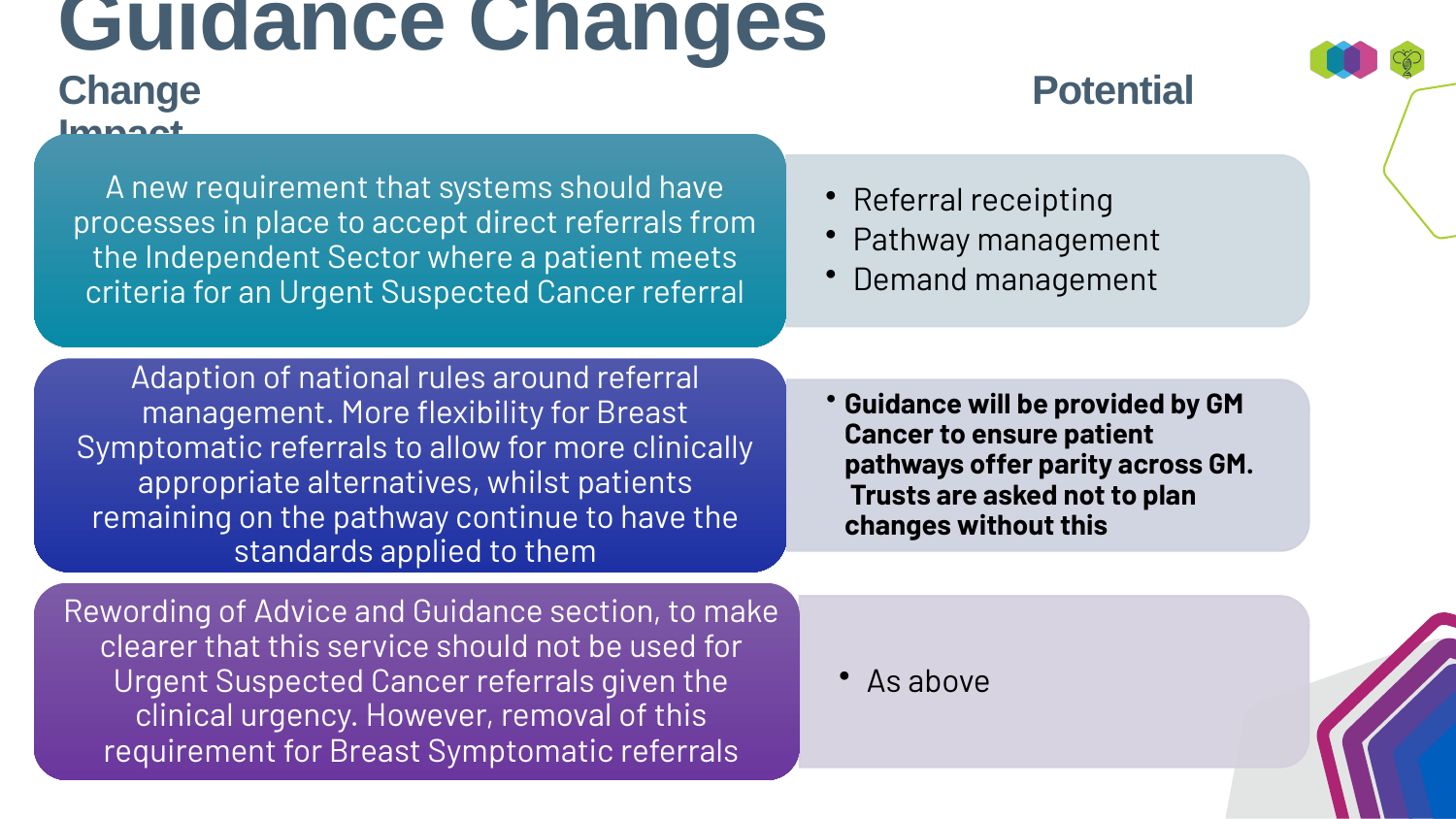

# Guidance Changes Change                                                                                  Potential Impact
Referral receipting
Pathway management
Demand management
A new requirement that systems should have processes in place to accept direct referrals from the Independent Sector where a patient meets criteria for an Urgent Suspected Cancer referral
Guidance will be provided by GM Cancer to ensure patient pathways offer parity across GM.   Trusts are asked not to plan changes without this
Adaption of national rules around referral management. More flexibility for Breast Symptomatic referrals to allow for more clinically appropriate alternatives, whilst patients remaining on the pathway continue to have the standards applied to them
As above
Rewording of Advice and Guidance section, to make clearer that this service should not be used for Urgent Suspected Cancer referrals given the clinical urgency. However, removal of this requirement for Breast Symptomatic referrals